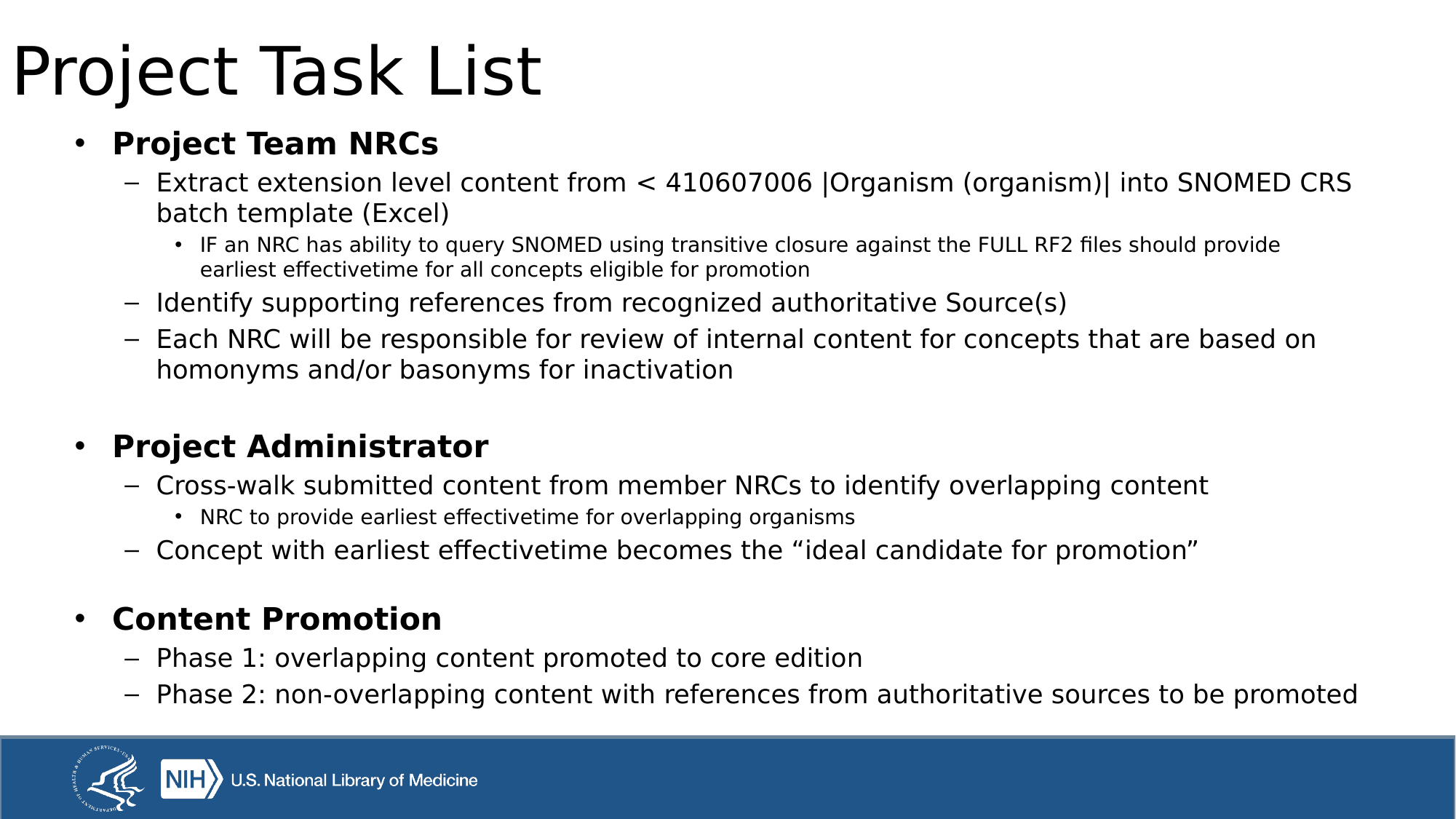

# Project Task List
Project Team NRCs
Extract extension level content from < 410607006 |Organism (organism)| into SNOMED CRS batch template (Excel)
IF an NRC has ability to query SNOMED using transitive closure against the FULL RF2 files should provide earliest effectivetime for all concepts eligible for promotion
Identify supporting references from recognized authoritative Source(s)
Each NRC will be responsible for review of internal content for concepts that are based on homonyms and/or basonyms for inactivation

Project Administrator
Cross-walk submitted content from member NRCs to identify overlapping content
NRC to provide earliest effectivetime for overlapping organisms
Concept with earliest effectivetime becomes the “ideal candidate for promotion”

Content Promotion
Phase 1: overlapping content promoted to core edition
Phase 2: non-overlapping content with references from authoritative sources to be promoted